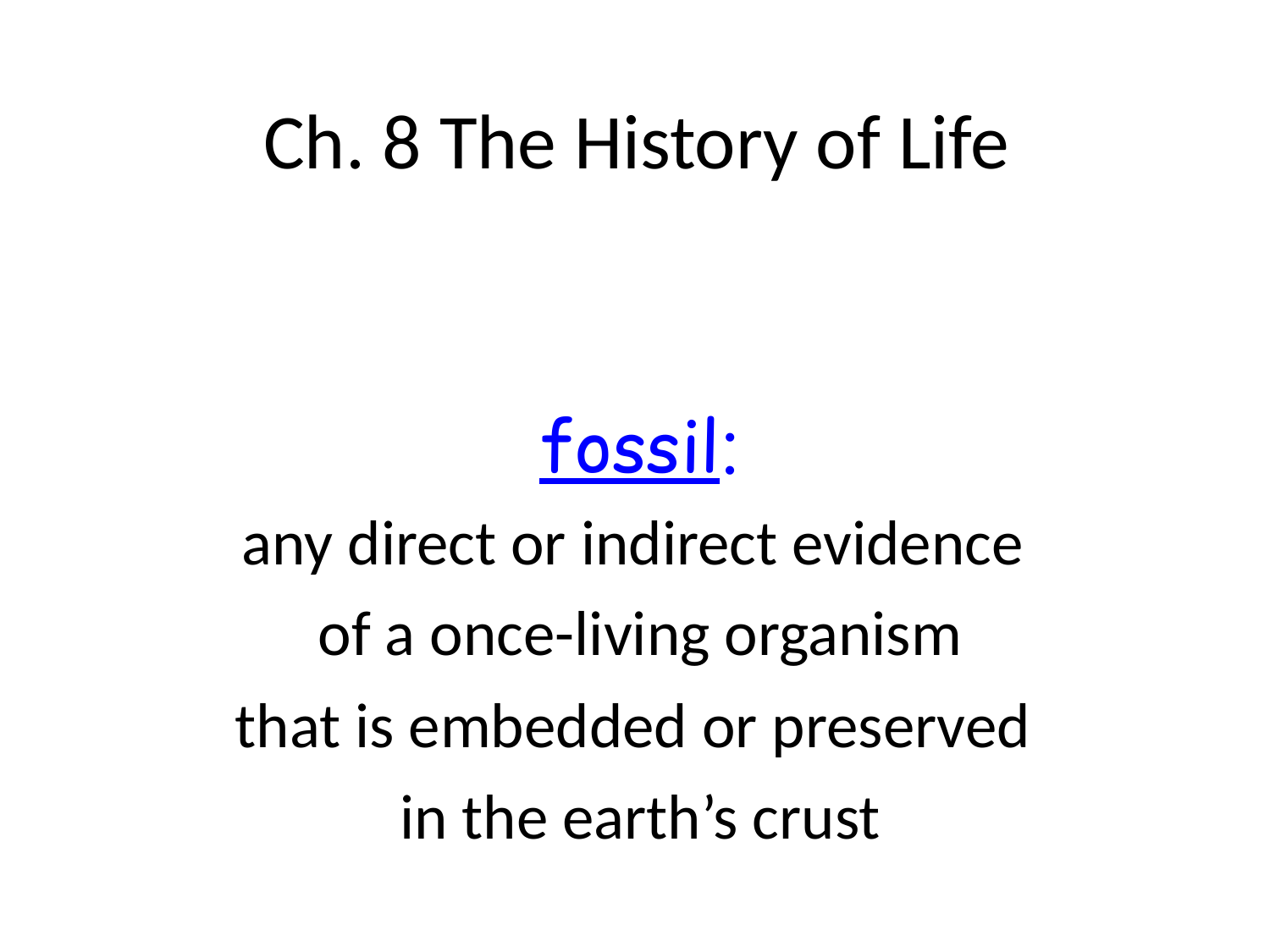

# Ch. 8 The History of Life

fossil:
any direct or indirect evidence
of a once-living organism
that is embedded or preserved
in the earth’s crust